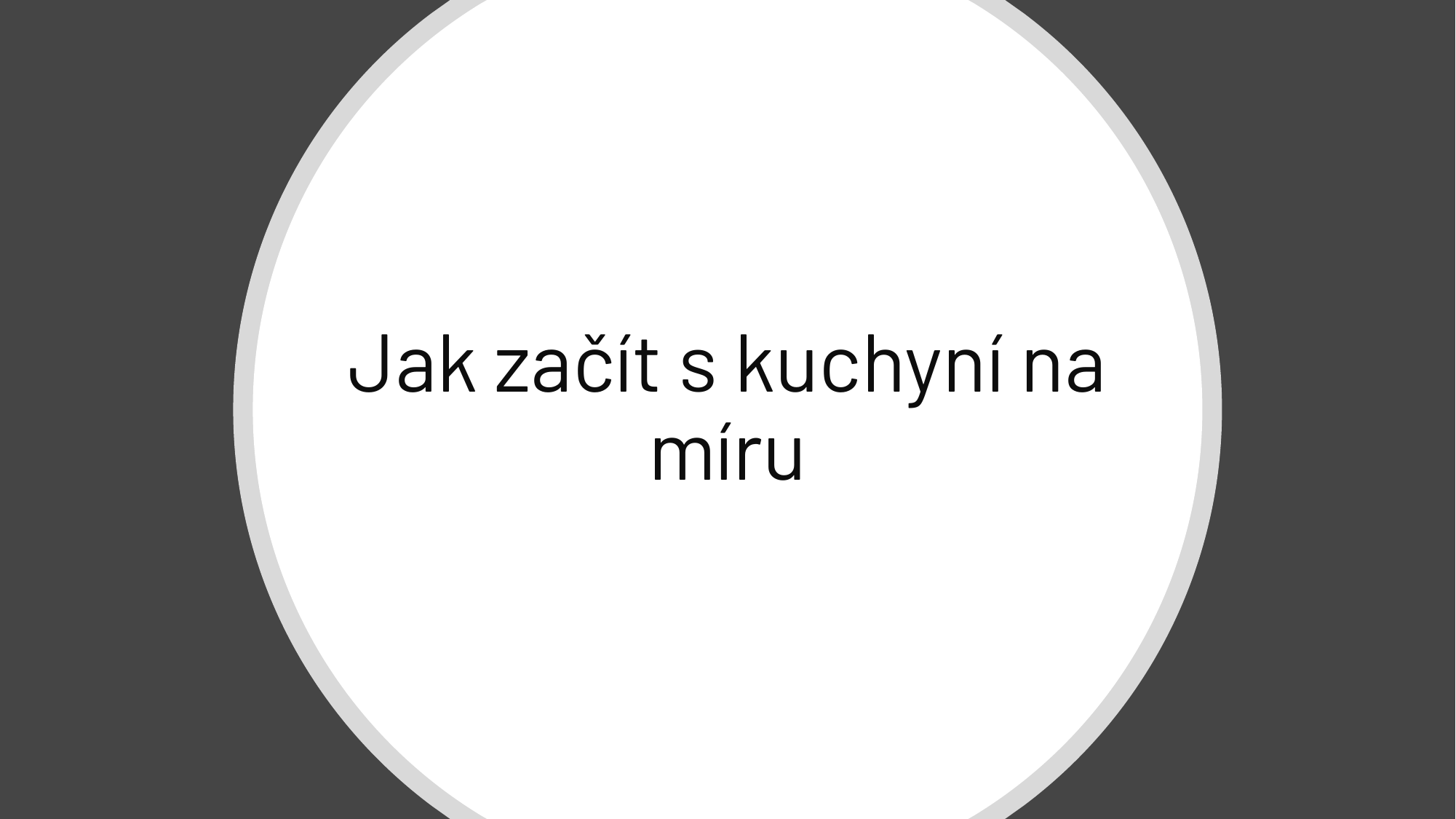

# Jak začít s kuchyní na míru